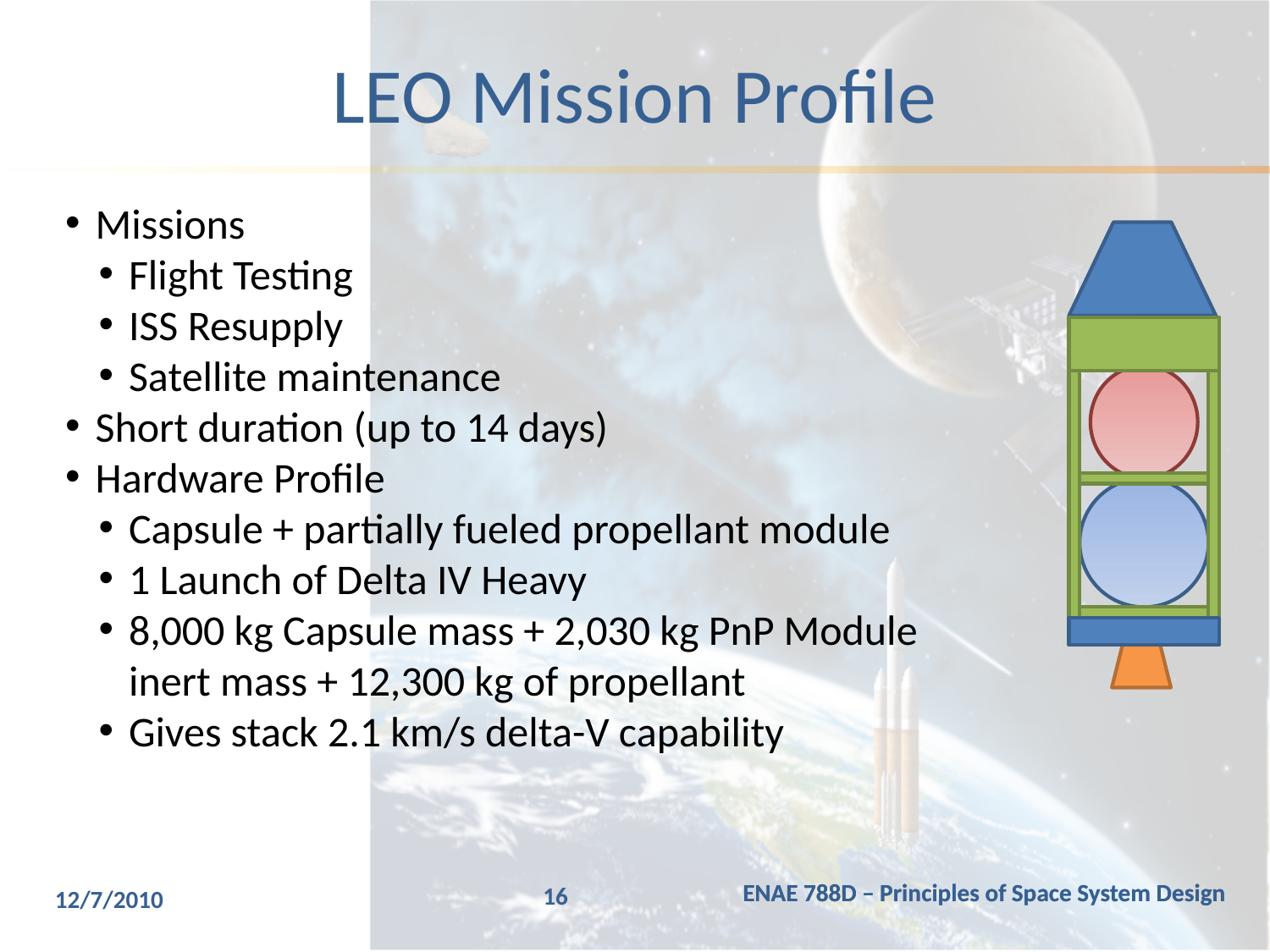

# LEO Mission Profile
Missions
Flight Testing
ISS Resupply
Satellite maintenance
Short duration (up to 14 days)
Hardware Profile
Capsule + partially fueled propellant module
1 Launch of Delta IV Heavy
8,000 kg Capsule mass + 2,030 kg PnP Module inert mass + 12,300 kg of propellant
Gives stack 2.1 km/s delta-V capability